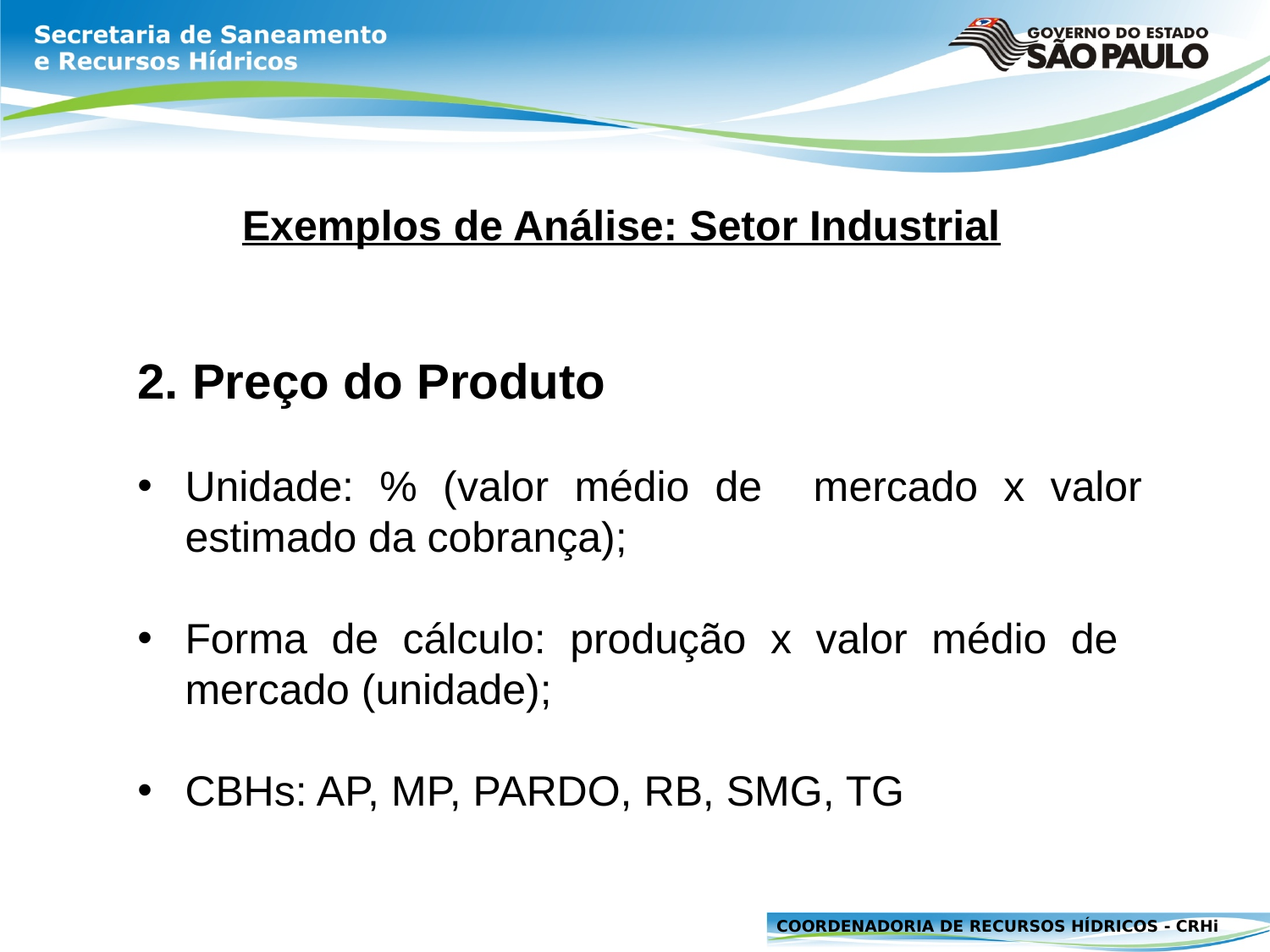

Exemplos de Análise: Setor Industrial
2. Preço do Produto

Unidade: % (valor médio de  mercado x valor estimado da cobrança);

Forma de cálculo: produção x valor médio de  mercado (unidade);

CBHs: AP, MP, PARDO, RB, SMG, TG